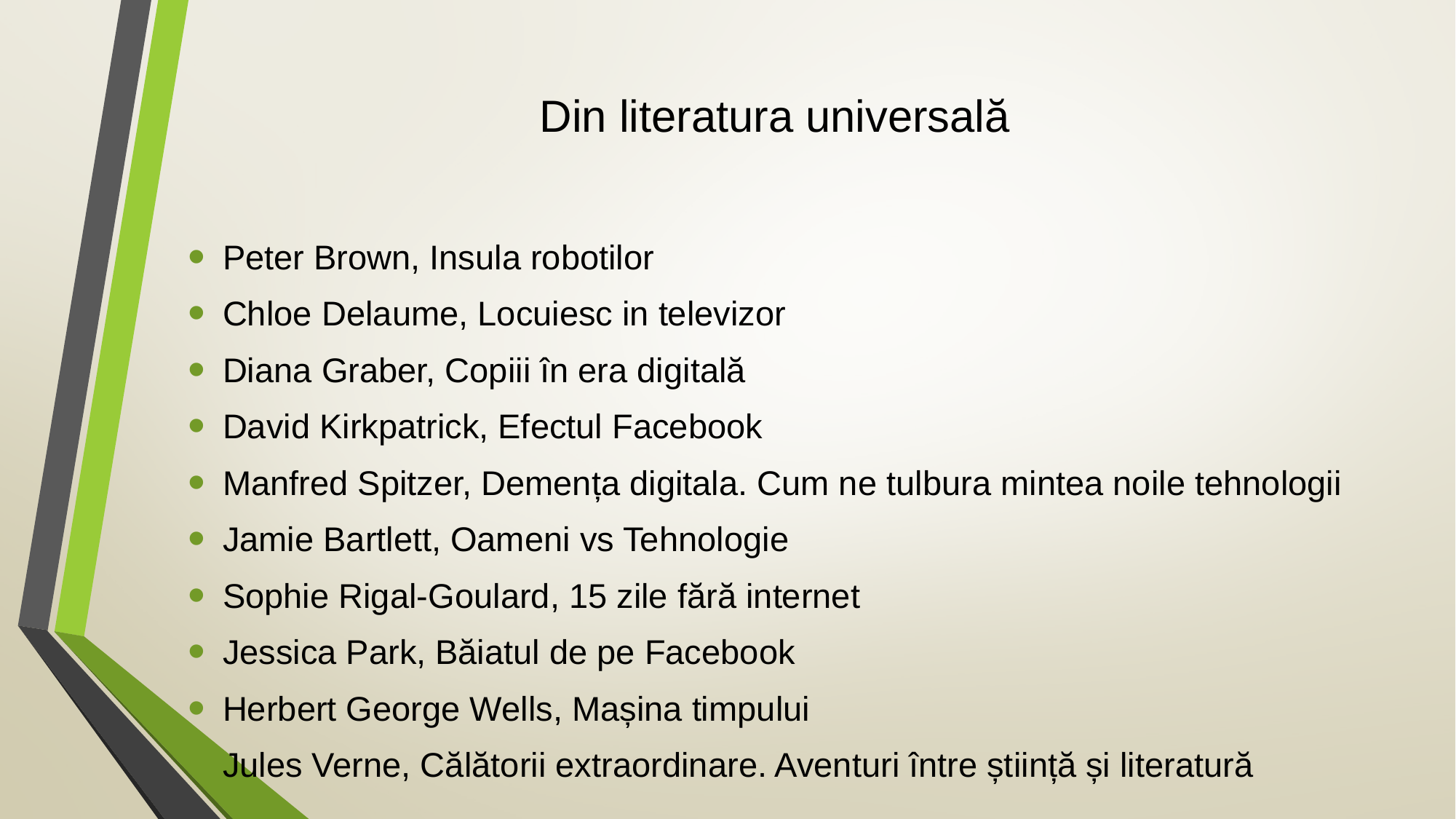

# Din literatura universală

Peter Brown, Insula robotilor
Chloe Delaume, Locuiesc in televizor
Diana Graber, Copiii în era digitală
David Kirkpatrick, Efectul Facebook
Manfred Spitzer, Demența digitala. Cum ne tulbura mintea noile tehnologii
Jamie Bartlett, Oameni vs Tehnologie
Sophie Rigal-Goulard, 15 zile fără internet
Jessica Park, Băiatul de pe Facebook
Herbert George Wells, Mașina timpului
Jules Verne, Călătorii extraordinare. Aventuri între știință și literatură